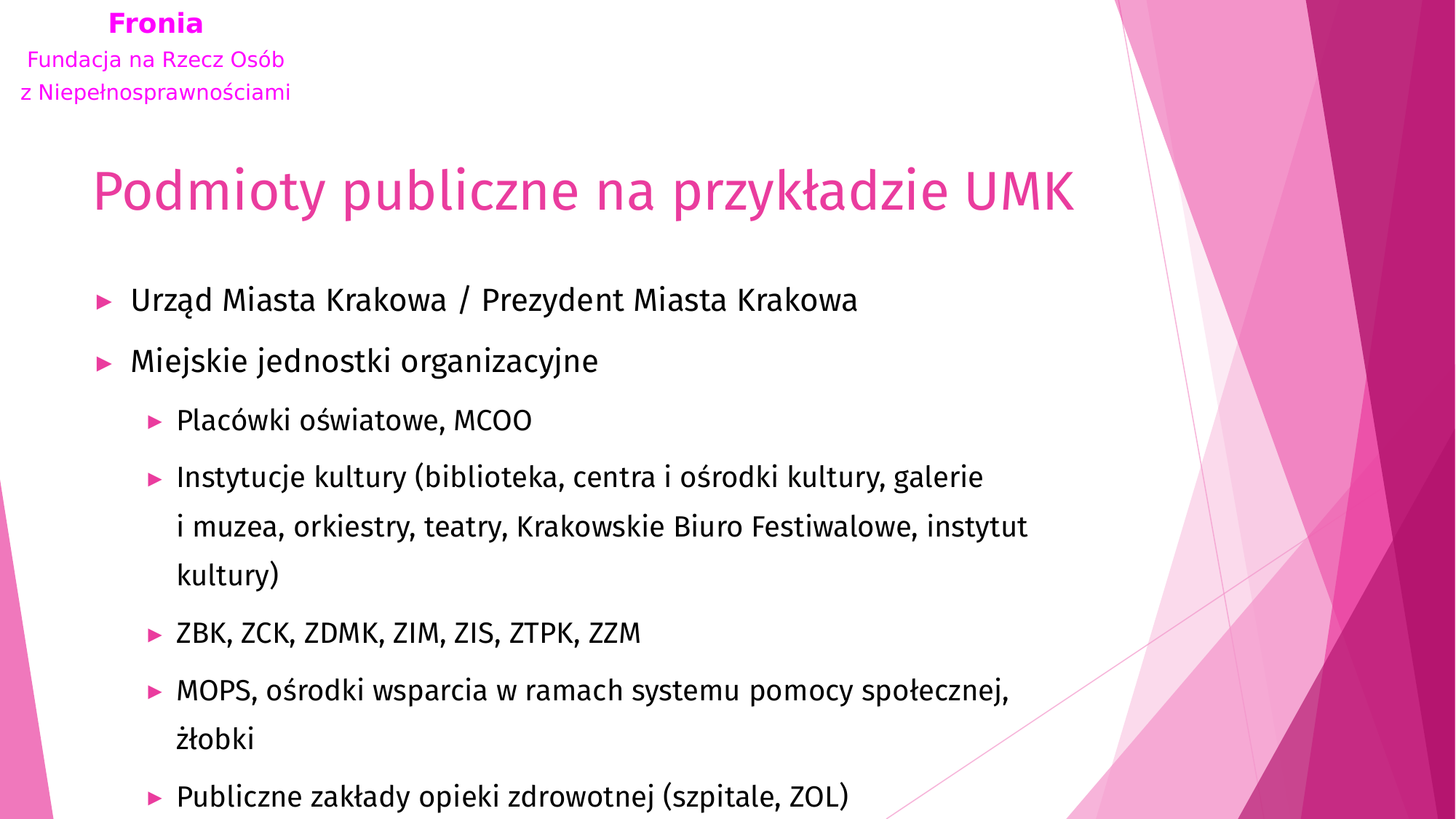

# Podmioty publiczne na przykładzie UMK
Urząd Miasta Krakowa / Prezydent Miasta Krakowa
Miejskie jednostki organizacyjne
Placówki oświatowe, MCOO
Instytucje kultury (biblioteka, centra i ośrodki kultury, galerie i muzea, orkiestry, teatry, Krakowskie Biuro Festiwalowe, instytut kultury)
ZBK, ZCK, ZDMK, ZIM, ZIS, ZTPK, ZZM
MOPS, ośrodki wsparcia w ramach systemu pomocy społecznej, żłobki
Publiczne zakłady opieki zdrowotnej (szpitale, ZOL)